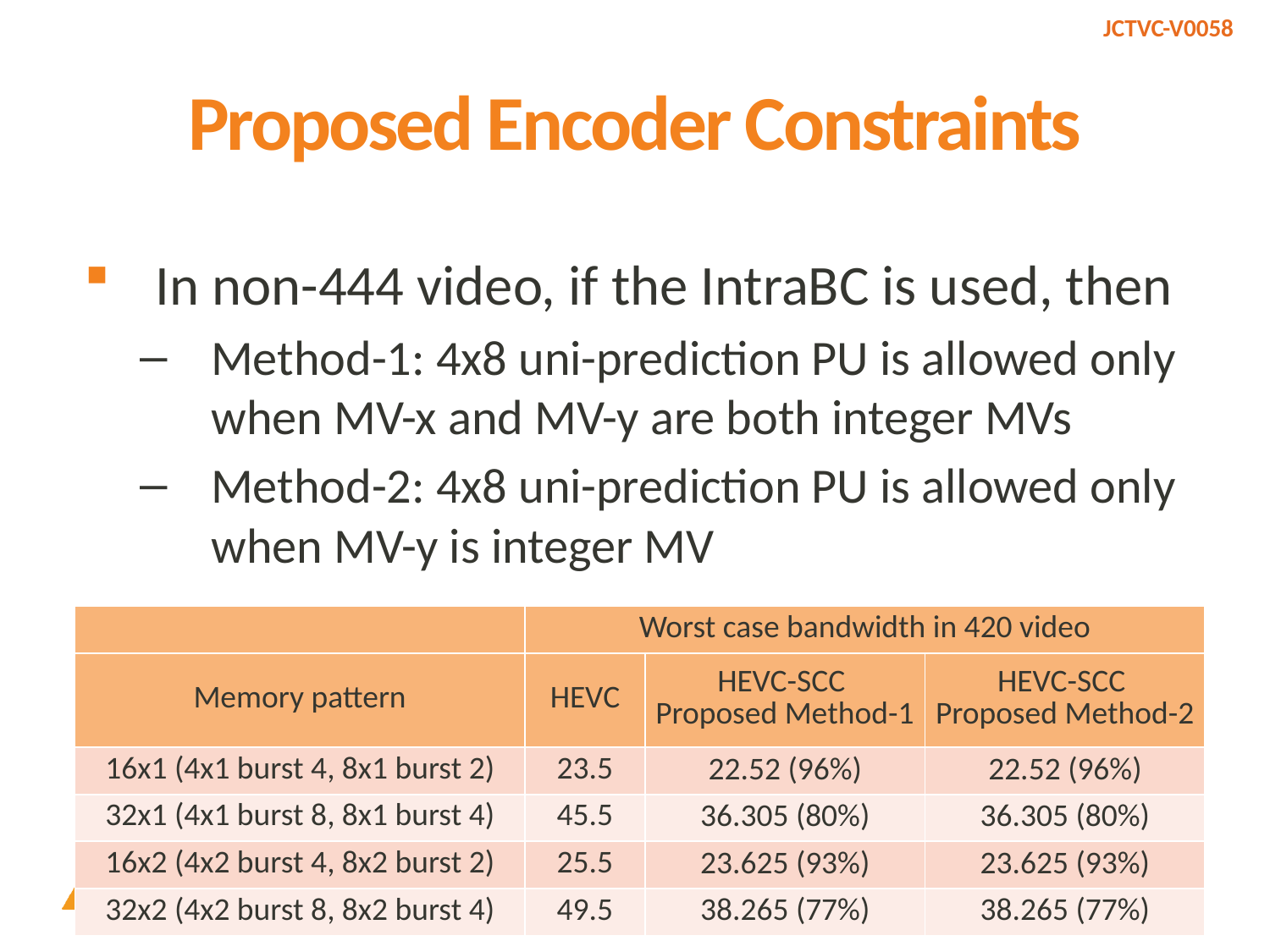

# Proposed Encoder Constraints
In non-444 video, if the IntraBC is used, then
Method-1: 4x8 uni-prediction PU is allowed only when MV-x and MV-y are both integer MVs
Method-2: 4x8 uni-prediction PU is allowed only when MV-y is integer MV

|  | Worst case bandwidth in 420 video |  |  |
| --- | --- | --- | --- |
| Memory pattern | HEVC | HEVC-SCC Proposed Method-1 | HEVC-SCC Proposed Method-2 |
| 16x1 (4x1 burst 4, 8x1 burst 2) | 23.5 | 22.52 (96%) | 22.52 (96%) |
| 32x1 (4x1 burst 8, 8x1 burst 4) | 45.5 | 36.305 (80%) | 36.305 (80%) |
| 16x2 (4x2 burst 4, 8x2 burst 2) | 25.5 | 23.625 (93%) | 23.625 (93%) |
| 32x2 (4x2 burst 8, 8x2 burst 4) | 49.5 | 38.265 (77%) | 38.265 (77%) |
8